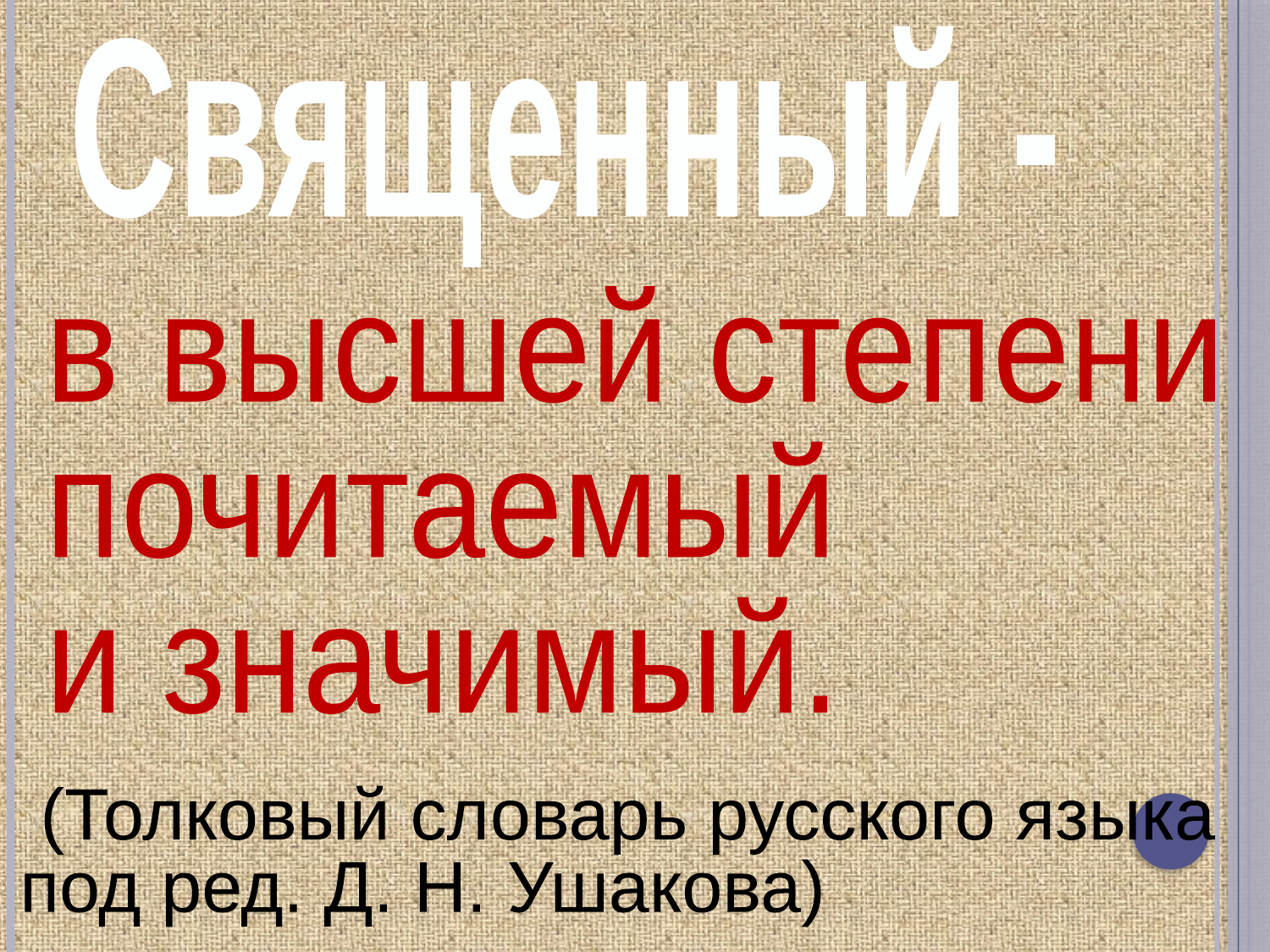

Священный -
в высшей степени
почитаемый
и значимый.
 (Толковый словарь русского языка
под ред. Д. Н. Ушакова)